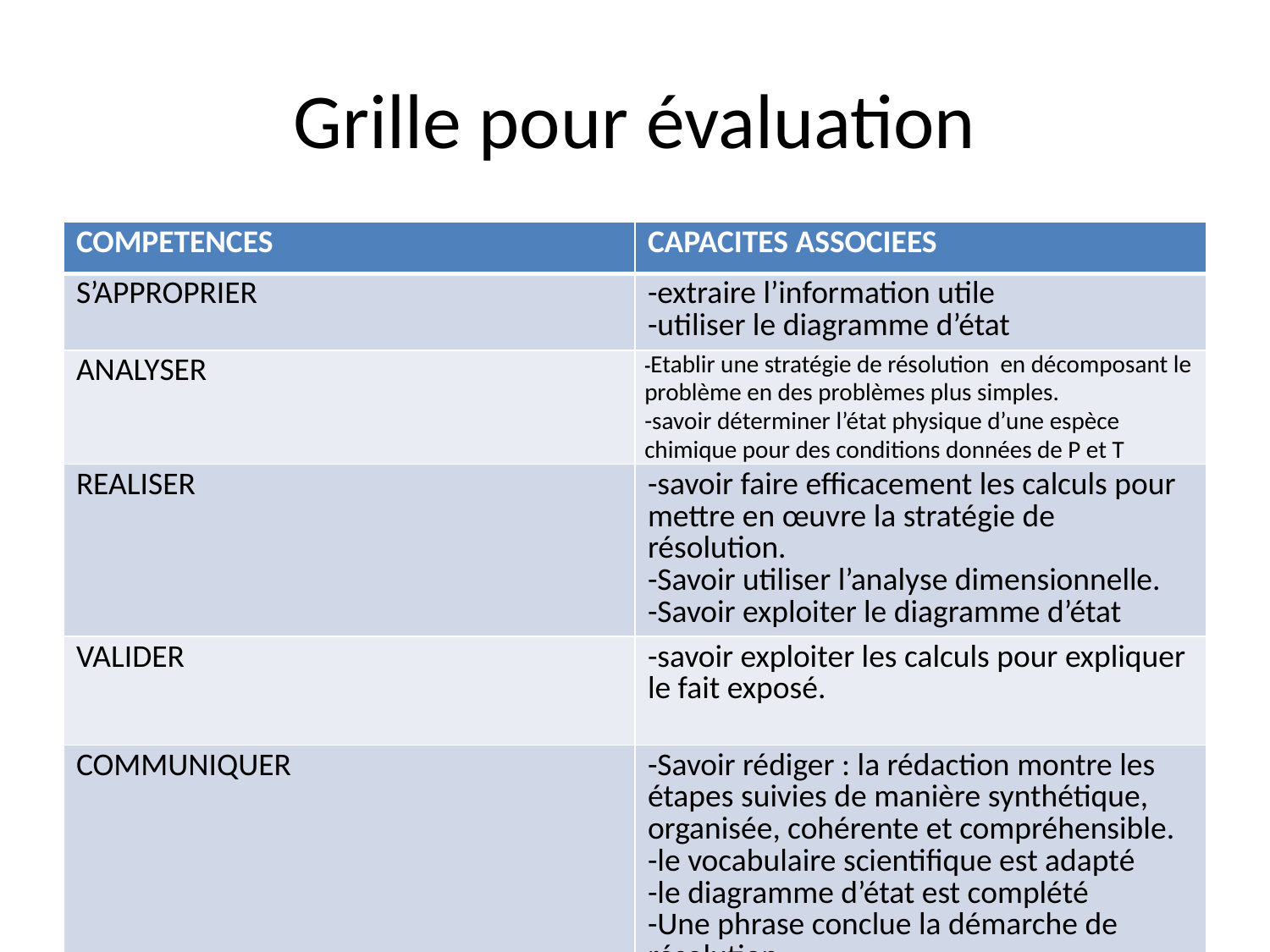

# Grille pour évaluation
| COMPETENCES | CAPACITES ASSOCIEES |
| --- | --- |
| S’APPROPRIER | -extraire l’information utile -utiliser le diagramme d’état |
| ANALYSER | -Etablir une stratégie de résolution en décomposant le problème en des problèmes plus simples. -savoir déterminer l’état physique d’une espèce chimique pour des conditions données de P et T |
| REALISER | -savoir faire efficacement les calculs pour mettre en œuvre la stratégie de résolution. -Savoir utiliser l’analyse dimensionnelle. -Savoir exploiter le diagramme d’état |
| VALIDER | -savoir exploiter les calculs pour expliquer le fait exposé. |
| COMMUNIQUER | -Savoir rédiger : la rédaction montre les étapes suivies de manière synthétique, organisée, cohérente et compréhensible. -le vocabulaire scientifique est adapté -le diagramme d’état est complété -Une phrase conclue la démarche de résolution . |